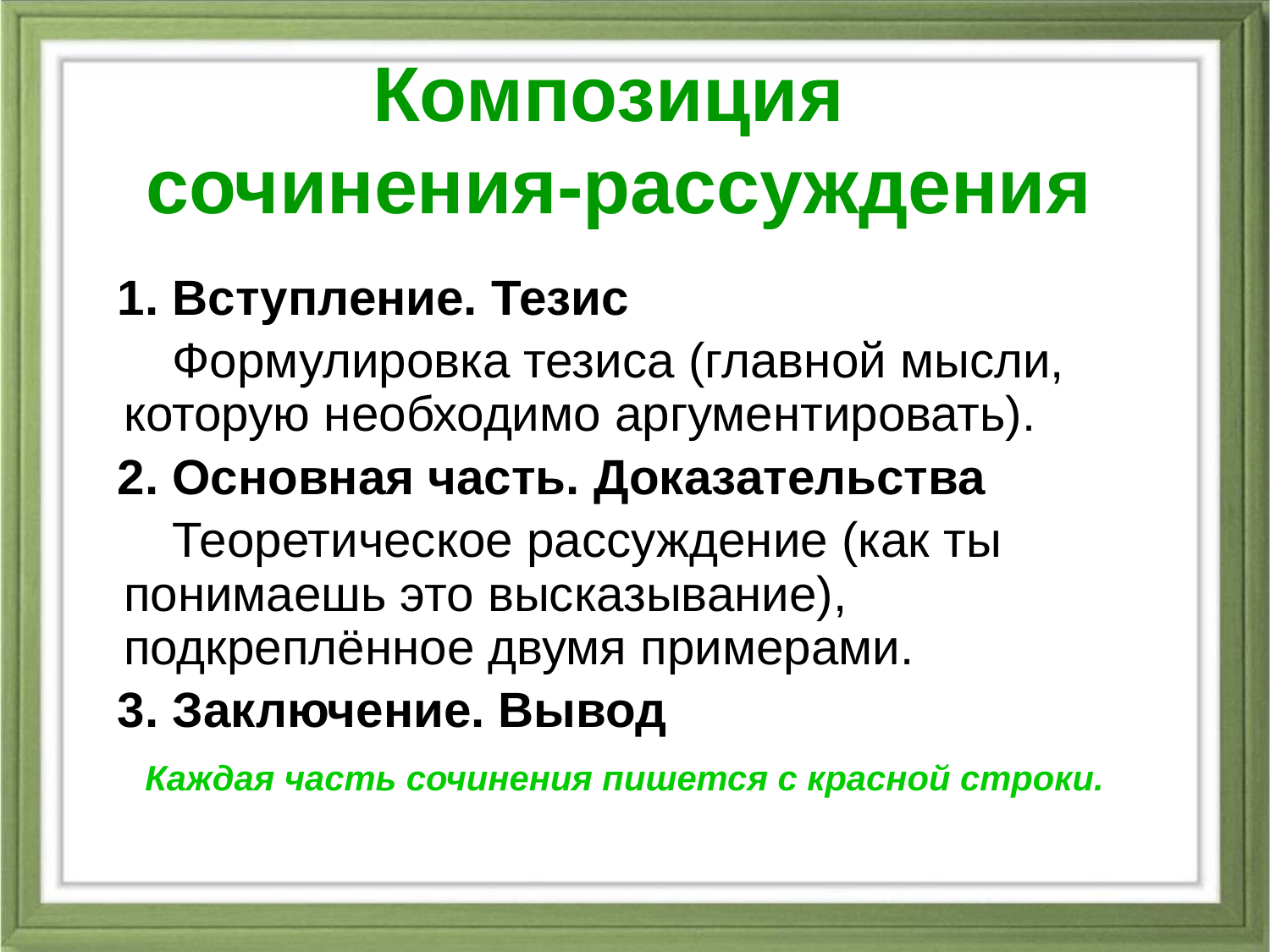

# Композиция сочинения-рассуждения
   1. Вступление. Тезис
       Формулировка тезиса (главной мысли, которую необходимо аргументировать).
   2. Основная часть. Доказательства
       Теоретическое рассуждение (как ты понимаешь это высказывание), подкреплённое двумя примерами.
   3. Заключение. Вывод
     Каждая часть сочинения пишется с красной строки.